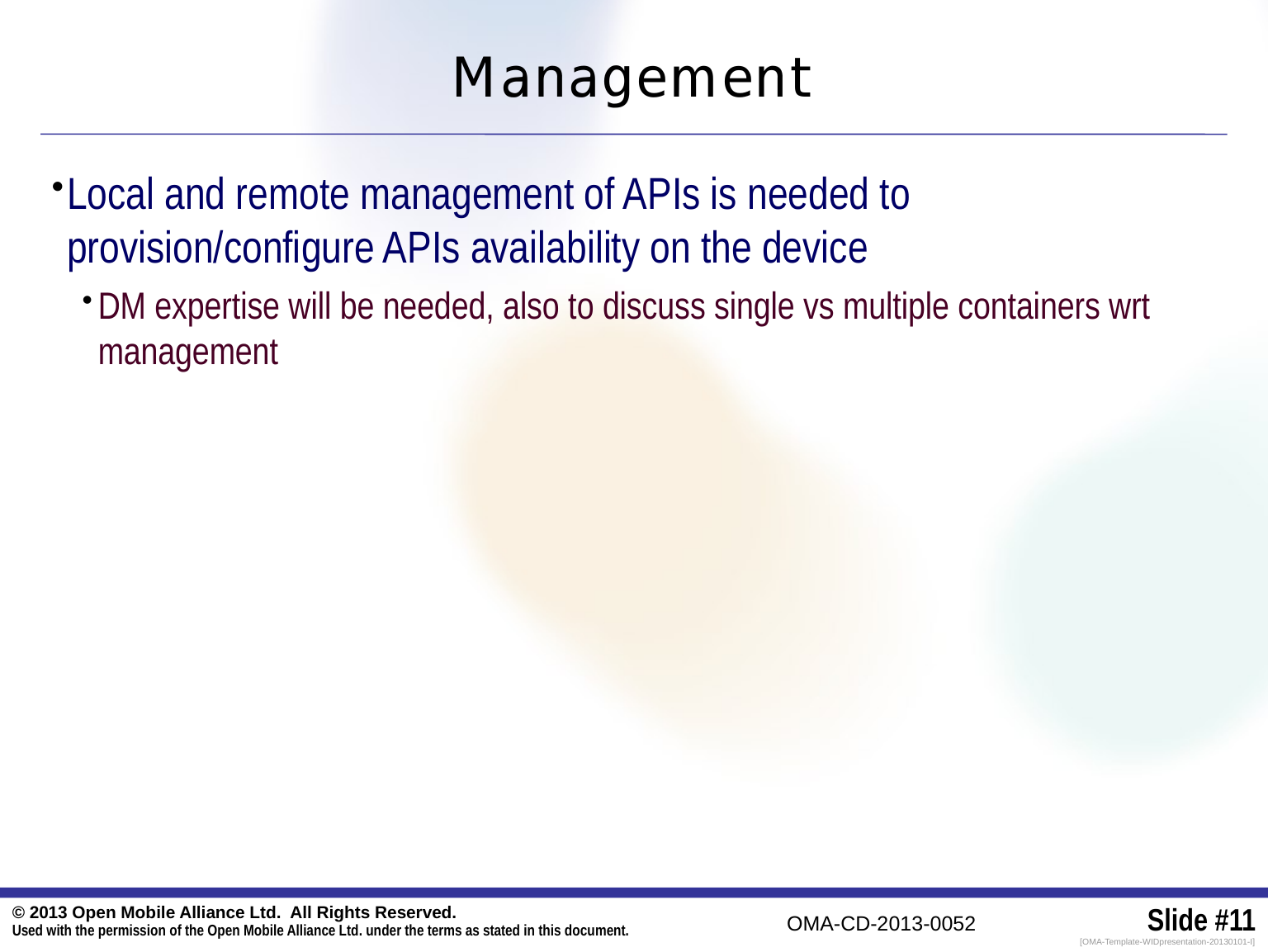

# Management
Local and remote management of APIs is needed to provision/configure APIs availability on the device
DM expertise will be needed, also to discuss single vs multiple containers wrt management